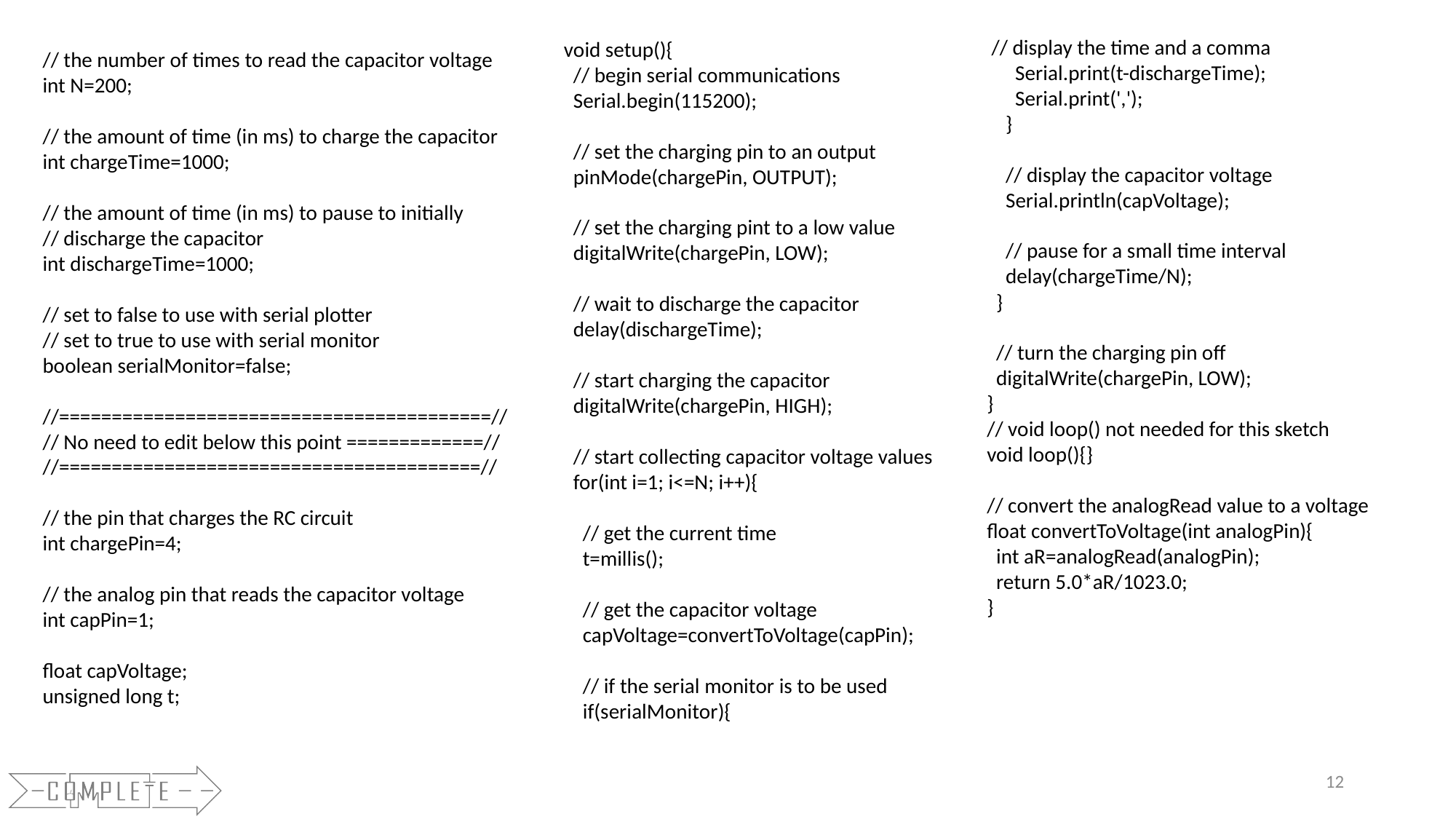

// display the time and a comma
      Serial.print(t-dischargeTime);
      Serial.print(',');
    }

    // display the capacitor voltage
    Serial.println(capVoltage);

    // pause for a small time interval
    delay(chargeTime/N);
  }

  // turn the charging pin off
  digitalWrite(chargePin, LOW);
}
// void loop() not needed for this sketch
void loop(){}

// convert the analogRead value to a voltage
float convertToVoltage(int analogPin){
  int aR=analogRead(analogPin);
  return 5.0*aR/1023.0;
}
void setup(){
  // begin serial communications
  Serial.begin(115200);

  // set the charging pin to an output
  pinMode(chargePin, OUTPUT);

  // set the charging pint to a low value
  digitalWrite(chargePin, LOW);

  // wait to discharge the capacitor
  delay(dischargeTime);

  // start charging the capacitor
  digitalWrite(chargePin, HIGH);

  // start collecting capacitor voltage values
  for(int i=1; i<=N; i++){

    // get the current time
    t=millis();

    // get the capacitor voltage
    capVoltage=convertToVoltage(capPin);

    // if the serial monitor is to be used
    if(serialMonitor){

// the number of times to read the capacitor voltage
int N=200;

// the amount of time (in ms) to charge the capacitor
int chargeTime=1000;

// the amount of time (in ms) to pause to initially
// discharge the capacitor
int dischargeTime=1000;

// set to false to use with serial plotter
// set to true to use with serial monitor
boolean serialMonitor=false;

//=========================================//
// No need to edit below this point =============//
//========================================//

// the pin that charges the RC circuit
int chargePin=4;

// the analog pin that reads the capacitor voltage
int capPin=1;

float capVoltage;
unsigned long t;

12